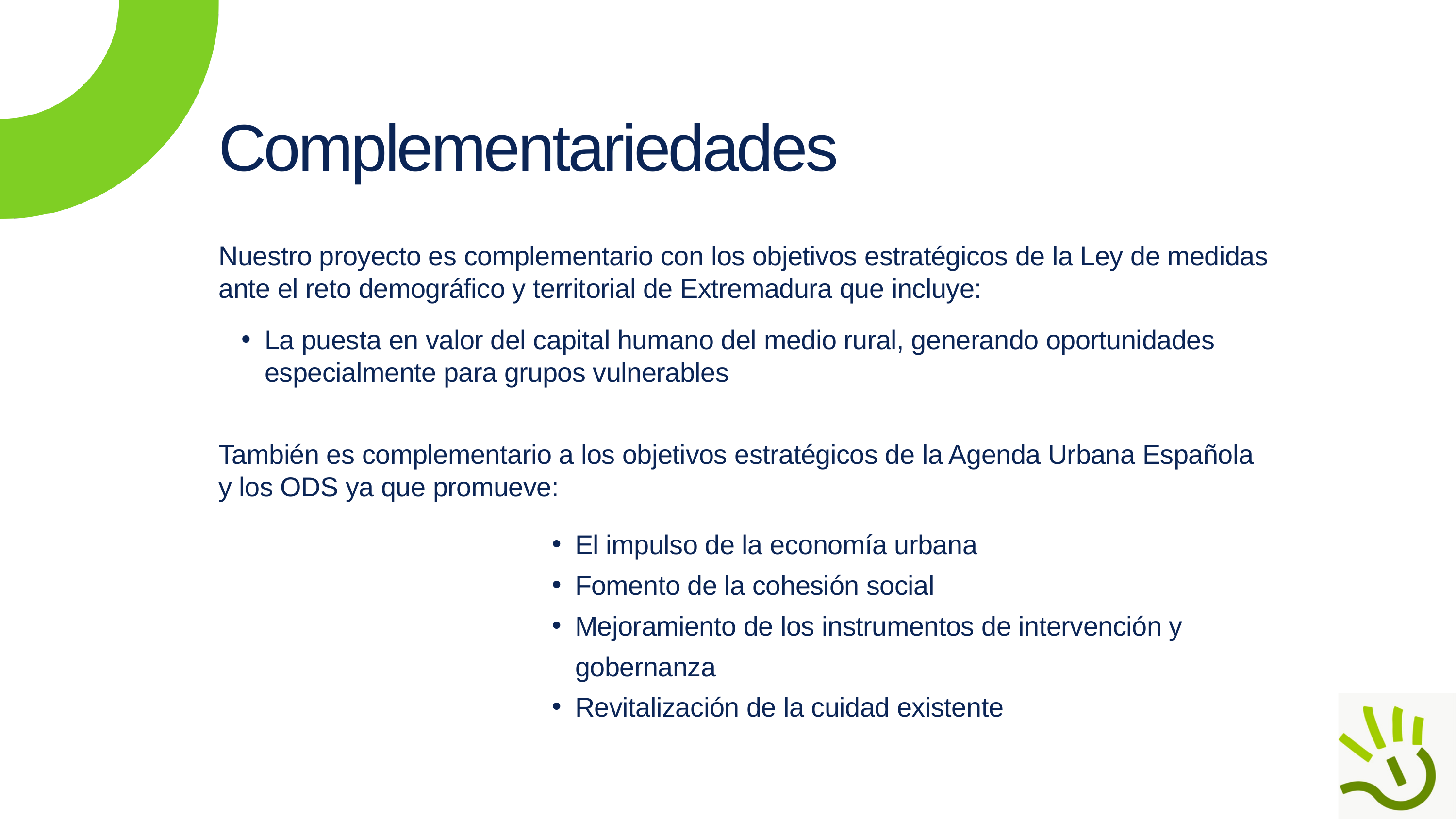

Complementariedades
Nuestro proyecto es complementario con los objetivos estratégicos de la Ley de medidas ante el reto demográfico y territorial de Extremadura que incluye:

La puesta en valor del capital humano del medio rural, generando oportunidades especialmente para grupos vulnerables

También es complementario a los objetivos estratégicos de la Agenda Urbana Española y los ODS ya que promueve:

El impulso de la economía urbana
Fomento de la cohesión social
Mejoramiento de los instrumentos de intervención y gobernanza
Revitalización de la cuidad existente